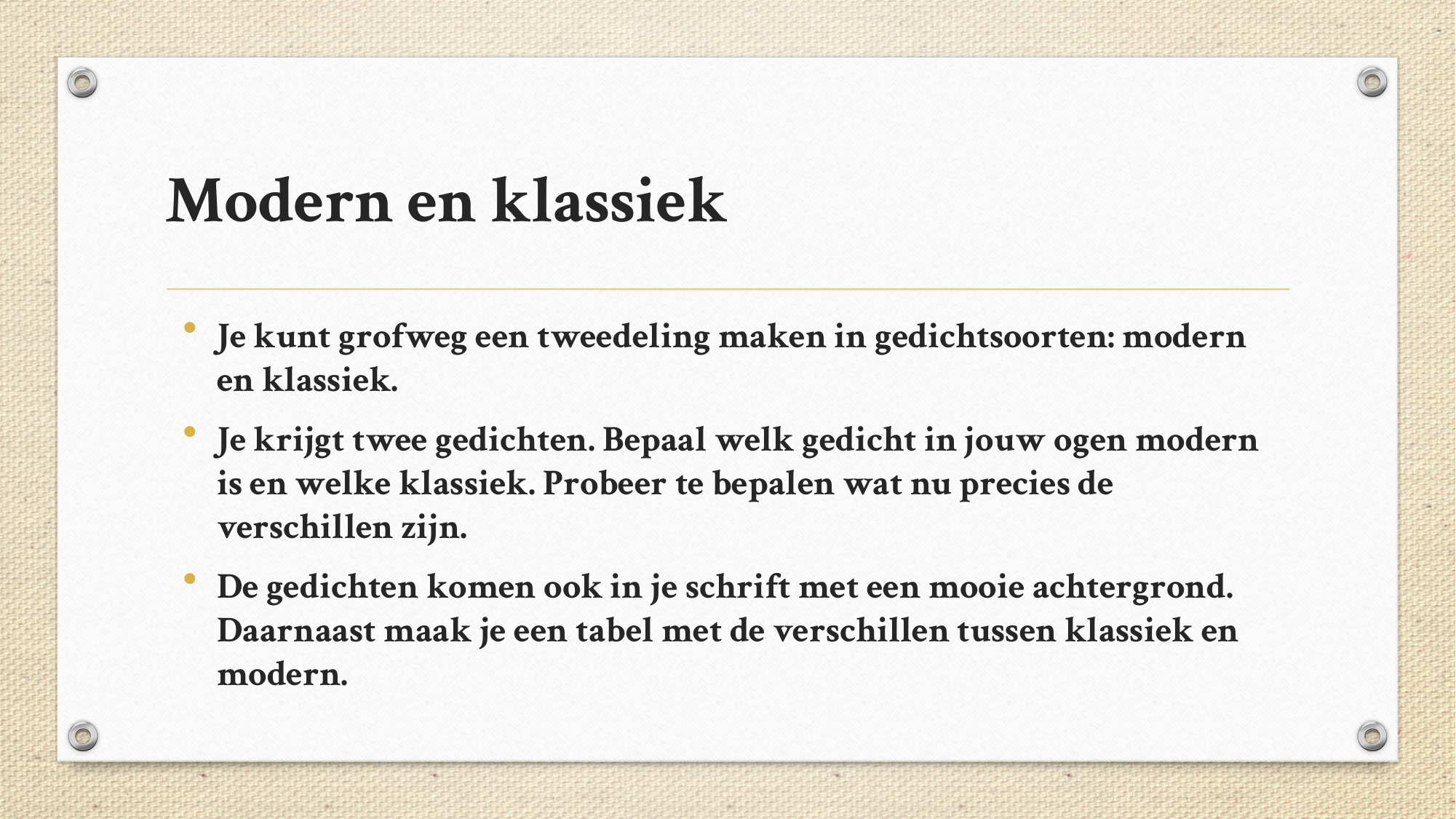

Modern en klassiek
Je kunt grofweg een tweedeling maken in gedichtsoorten: modern en klassiek.
Je krijgt twee gedichten. Bepaal welk gedicht in jouw ogen modern is en welke klassiek. Probeer te bepalen wat nu precies de verschillen zijn.
De gedichten komen ook in je schrift met een mooie achtergrond. Daarnaast maak je een tabel met de verschillen tussen klassiek en modern.